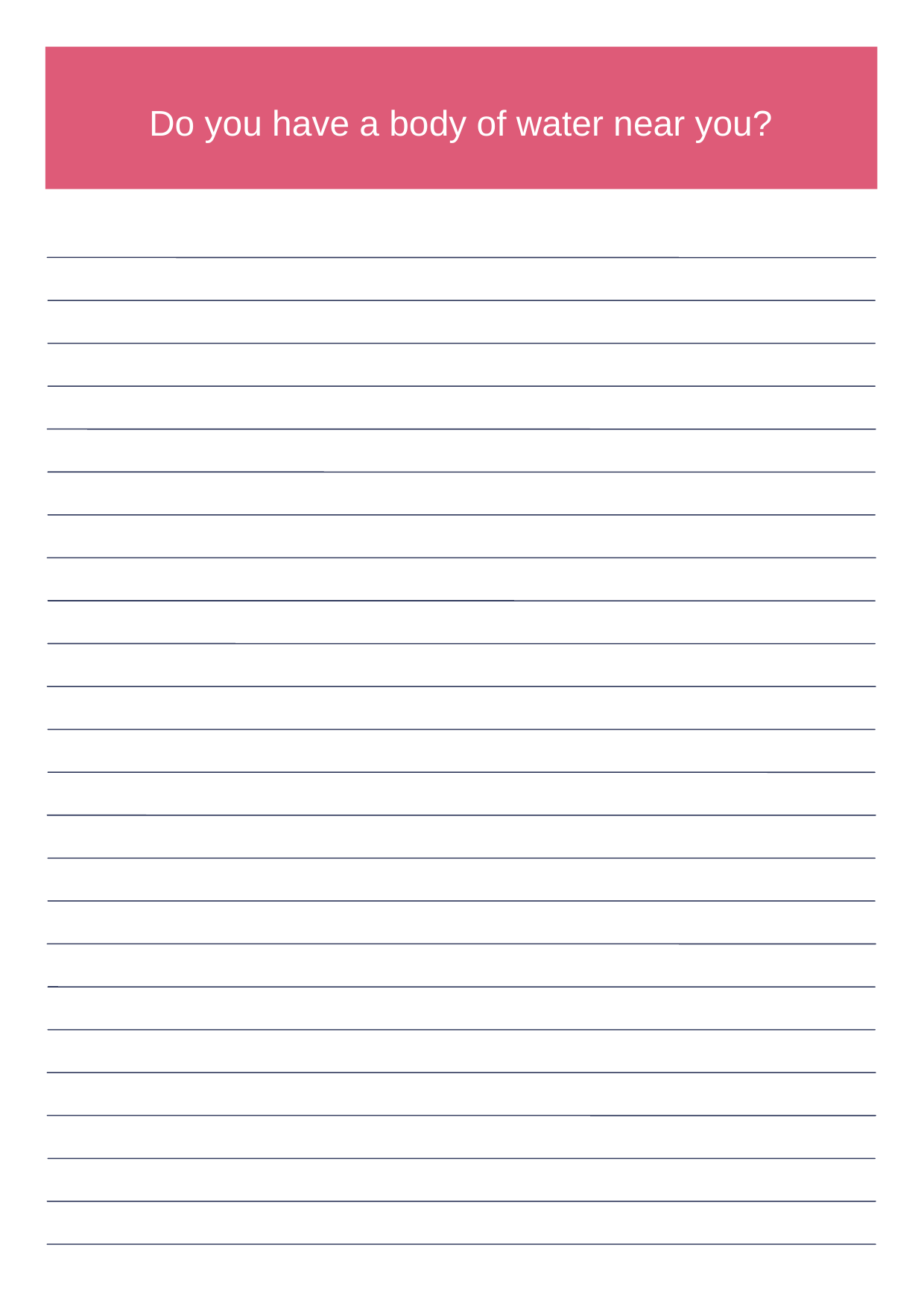

Do you have a body of water near you?